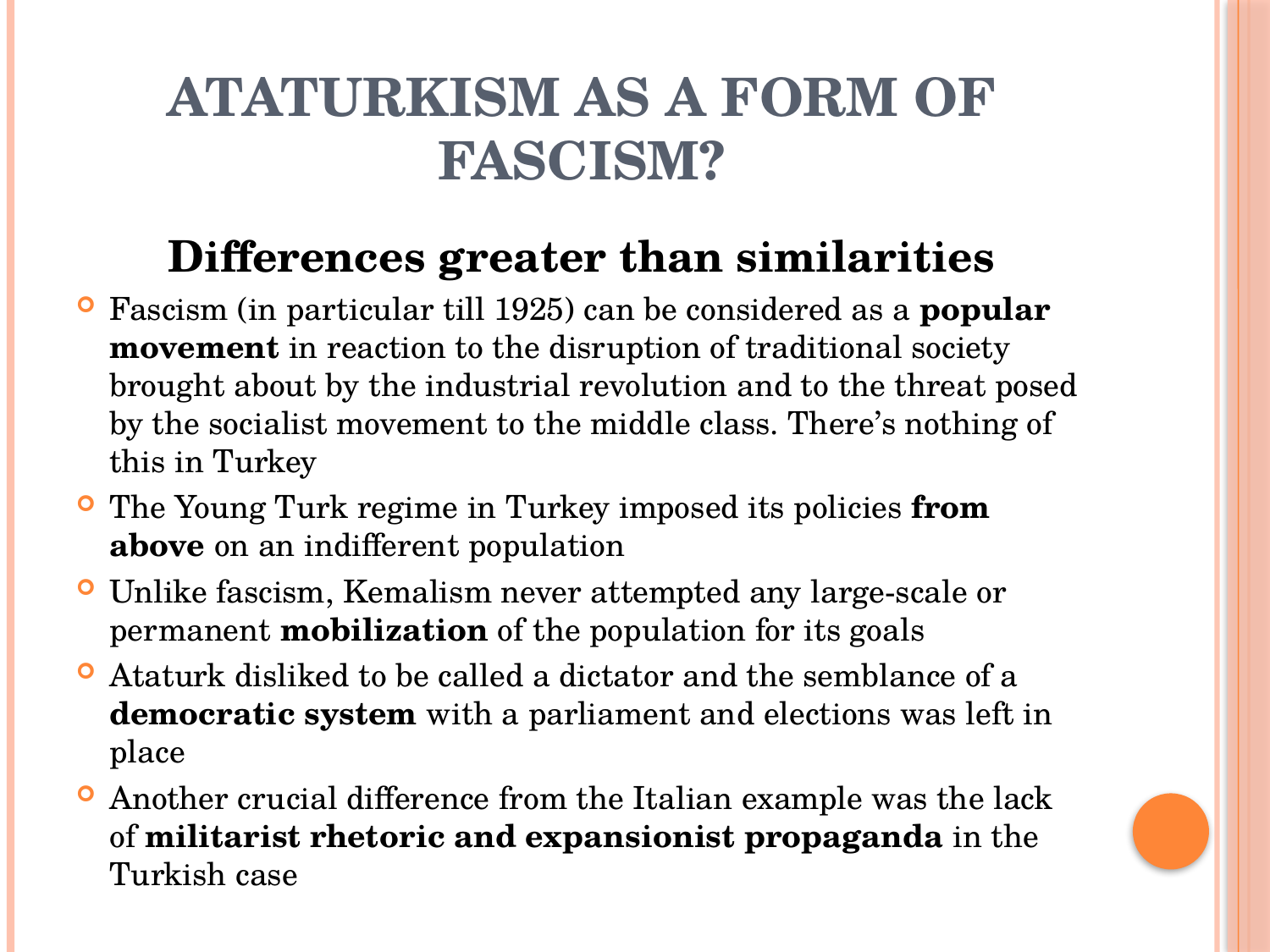

# ATATURKISM AS A FORM OF FASCISM?
Differences greater than similarities
Fascism (in particular till 1925) can be considered as a popular movement in reaction to the disruption of traditional society brought about by the industrial revolution and to the threat posed by the socialist movement to the middle class. There’s nothing of this in Turkey
The Young Turk regime in Turkey imposed its policies from above on an indifferent population
Unlike fascism, Kemalism never attempted any large-scale or permanent mobilization of the population for its goals
Ataturk disliked to be called a dictator and the semblance of a democratic system with a parliament and elections was left in place
Another crucial difference from the Italian example was the lack of militarist rhetoric and expansionist propaganda in the Turkish case